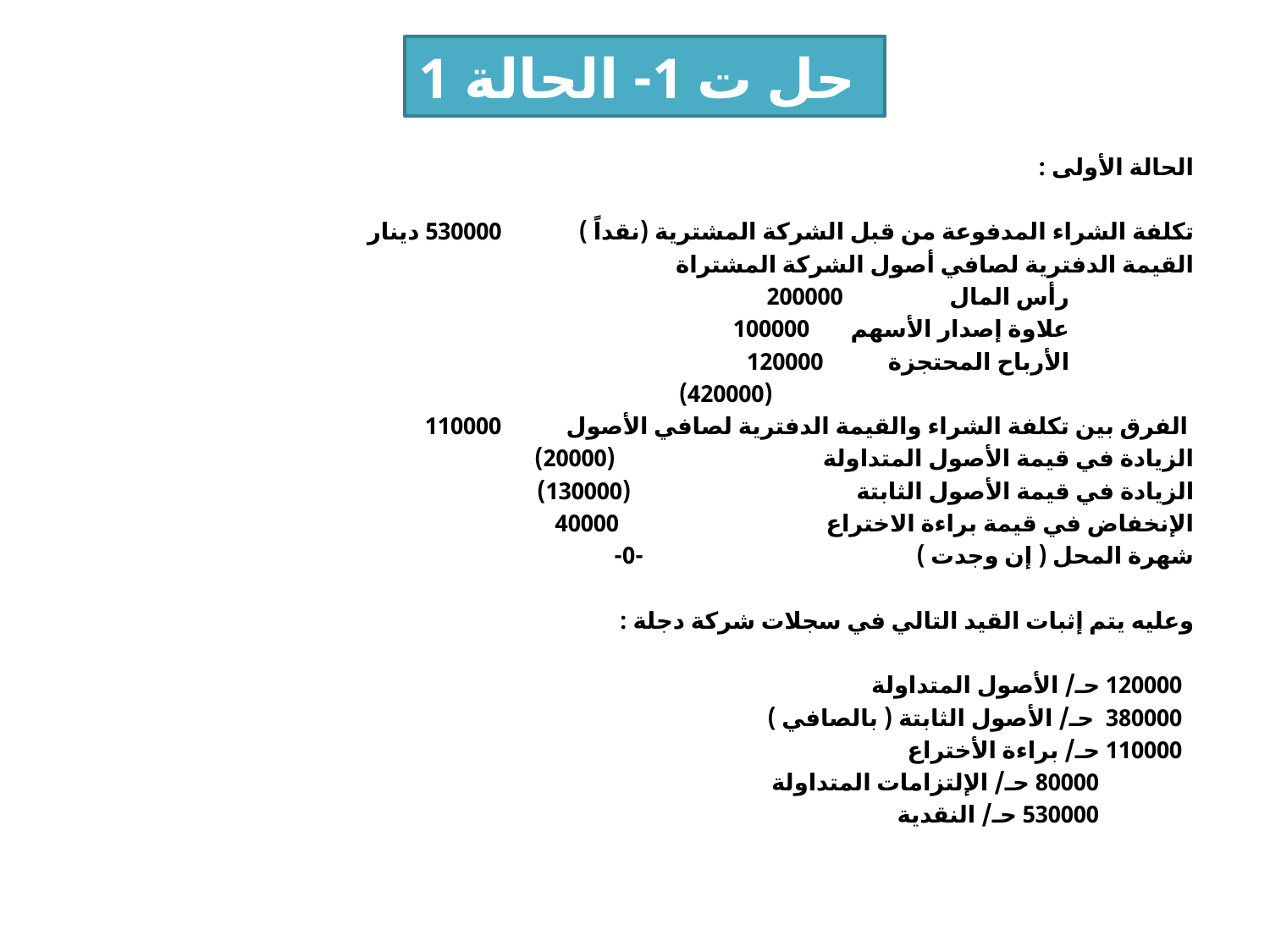

# حل ت 1- الحالة 1
الحالة الأولى :

تكلفة الشراء المدفوعة من قبل الشركة المشترية (نقداً )             530000 دينار
القيمة الدفترية لصافي أصول الشركة المشتراة
                     رأس المال                  200000
                     علاوة إصدار الأسهم       100000
                     الأرباح المحتجزة           120000
                                                                       (420000)
 الفرق بين تكلفة الشراء والقيمة الدفترية لصافي الأصول           110000
الزيادة في قيمة الأصول المتداولة                                   (20000)
الزيادة في قيمة الأصول الثابتة                                      (130000)
الإنخفاض في قيمة براءة الاختراع                                   40000
شهرة المحل ( إن وجدت )                                              -0-

وعليه يتم إثبات القيد التالي في سجلات شركة دجلة :

  120000 حـ/ الأصول المتداولة
  380000  حـ/ الأصول الثابتة ( بالصافي )
  110000 حـ/ براءة الأختراع
                80000 حـ/ الإلتزامات المتداولة
                530000 حـ/ النقدية